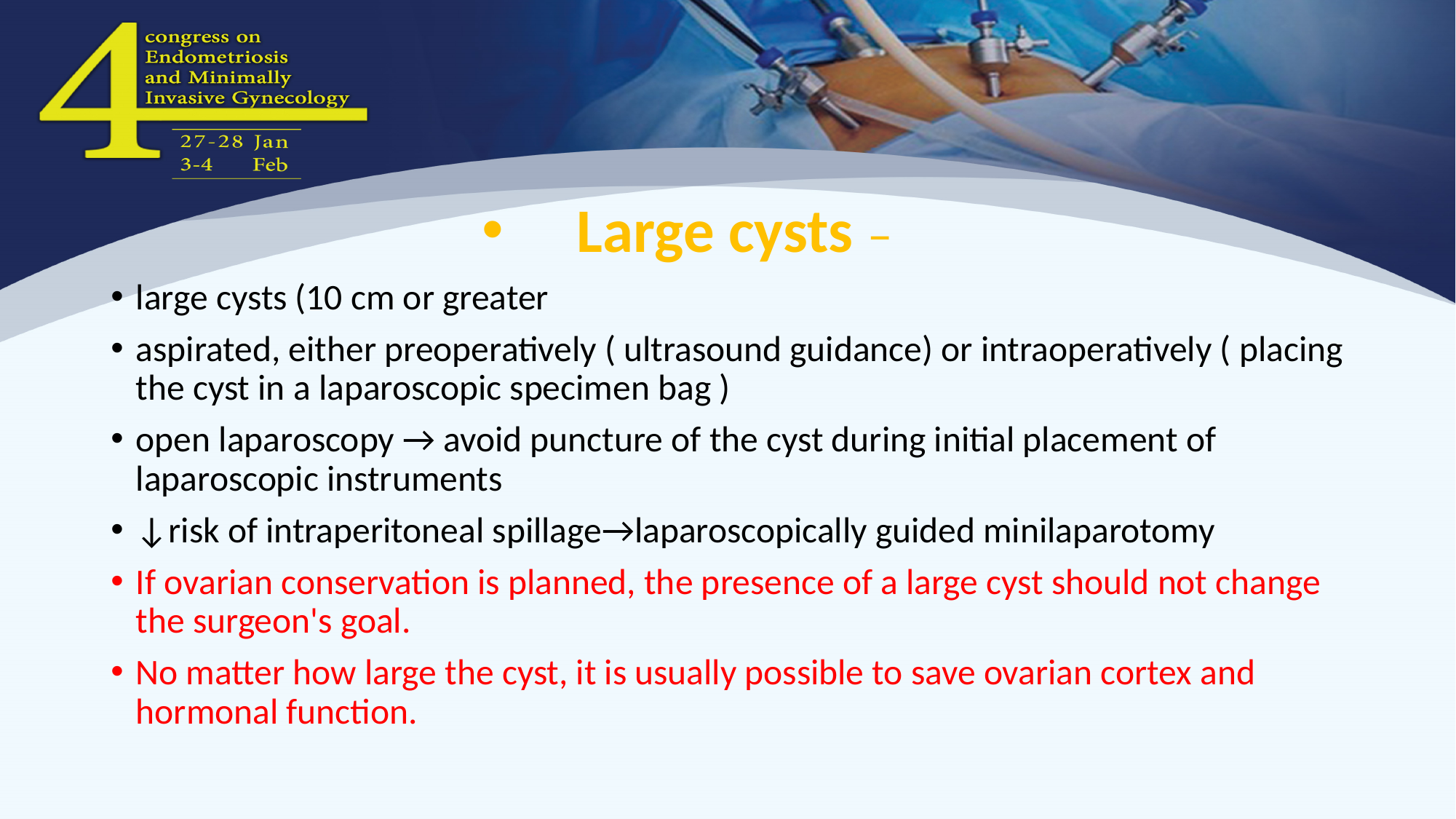

#
Large cysts –
large cysts (10 cm or greater
aspirated, either preoperatively ( ultrasound guidance) or intraoperatively ( placing the cyst in a laparoscopic specimen bag )
open laparoscopy → avoid puncture of the cyst during initial placement of laparoscopic instruments
↓risk of intraperitoneal spillage→laparoscopically guided minilaparotomy
If ovarian conservation is planned, the presence of a large cyst should not change the surgeon's goal.
No matter how large the cyst, it is usually possible to save ovarian cortex and hormonal function.